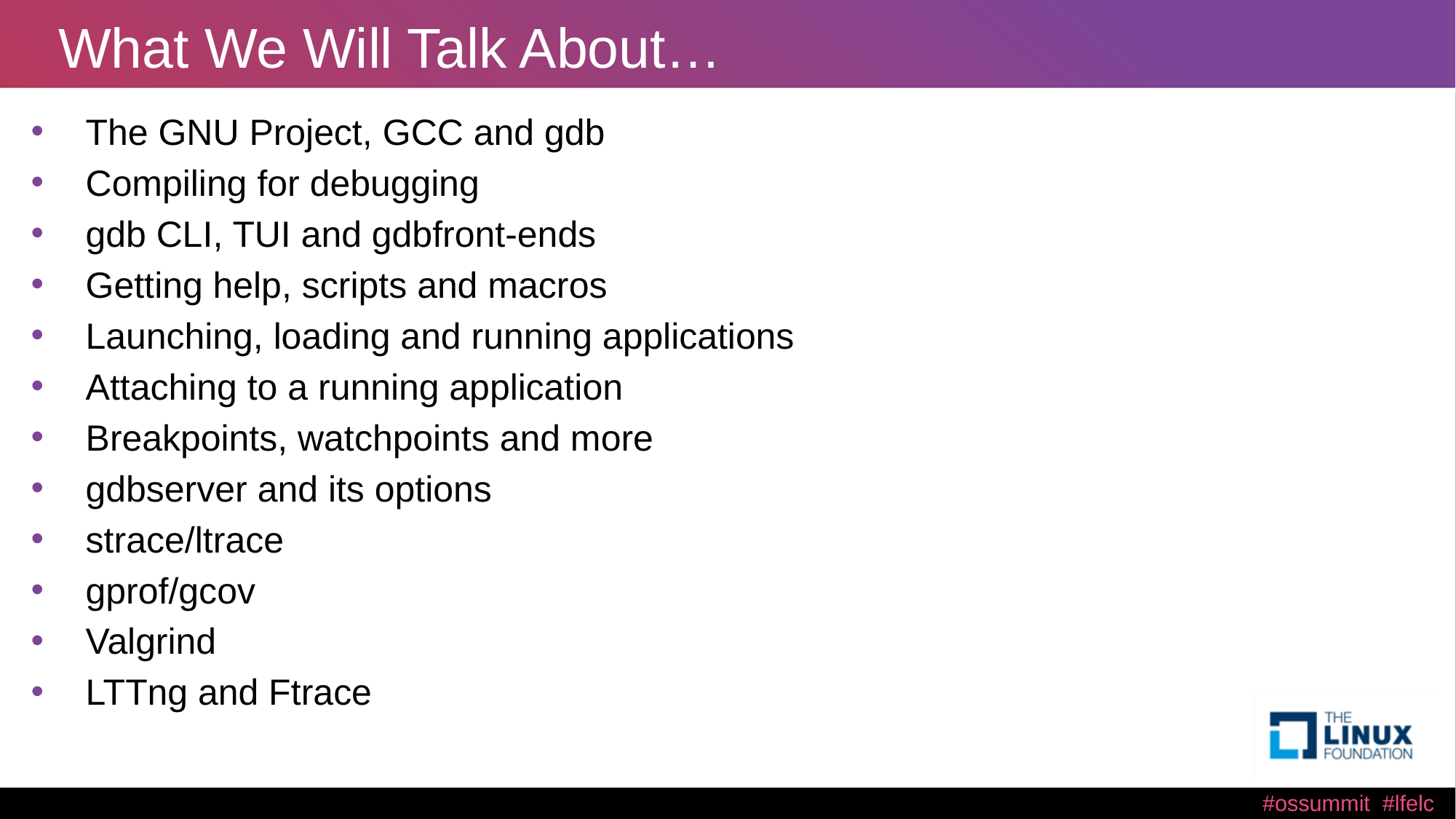

# What We Will Talk About…
The GNU Project, GCC and gdb
Compiling for debugging
gdb CLI, TUI and gdbfront-ends
Getting help, scripts and macros
Launching, loading and running applications
Attaching to a running application
Breakpoints, watchpoints and more
gdbserver and its options
strace/ltrace
gprof/gcov
Valgrind
LTTng and Ftrace